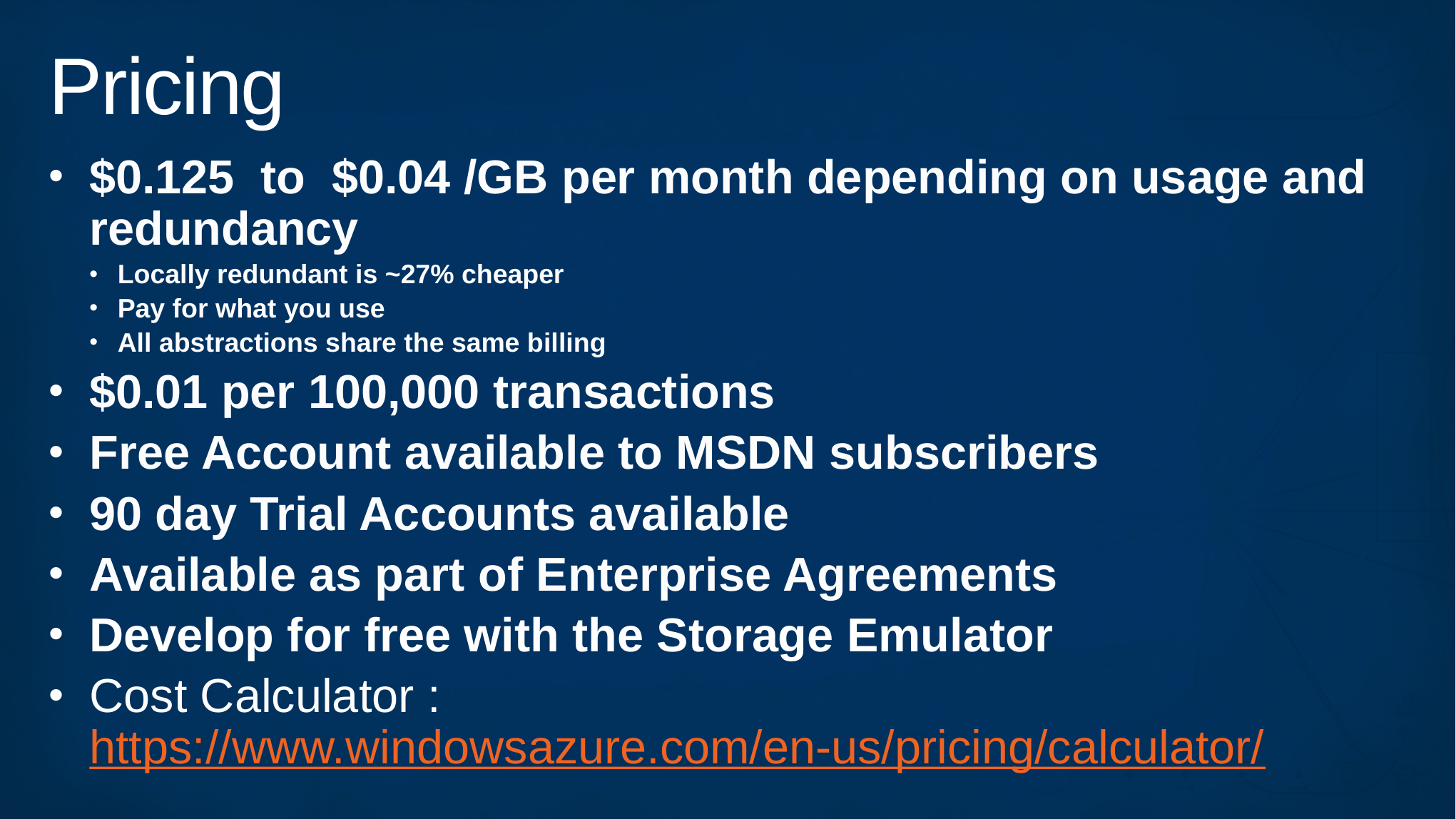

# Pricing
$0.125  to  $0.04 /GB per month depending on usage and redundancy
Locally redundant is ~27% cheaper
Pay for what you use
All abstractions share the same billing
$0.01 per 100,000 transactions
Free Account available to MSDN subscribers
90 day Trial Accounts available
Available as part of Enterprise Agreements
Develop for free with the Storage Emulator
Cost Calculator : https://www.windowsazure.com/en-us/pricing/calculator/